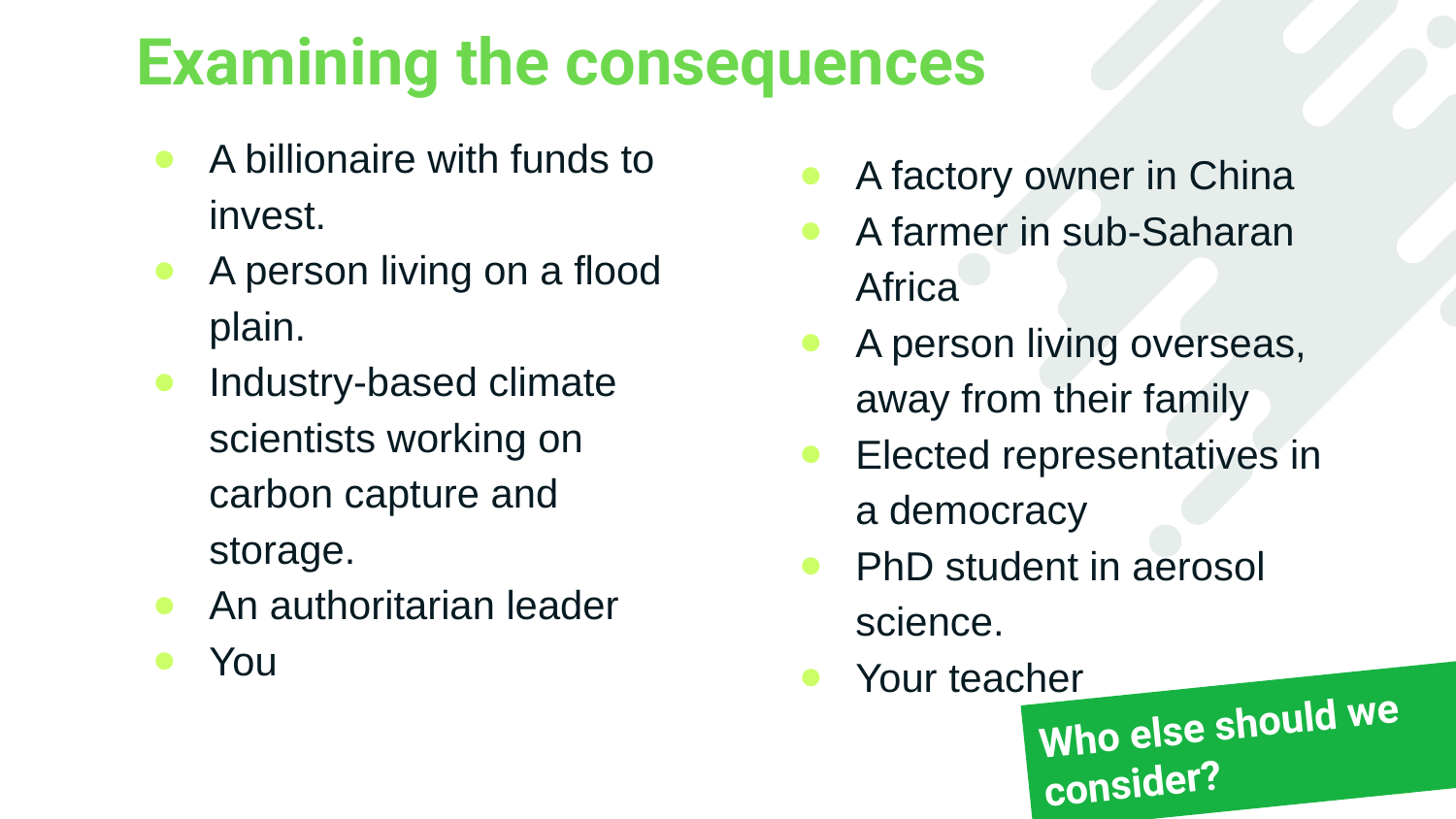

# Examining the consequences
A billionaire with funds to invest.
A person living on a flood plain.
Industry-based climate scientists working on carbon capture and storage.
An authoritarian leader
You
A factory owner in China
A farmer in sub-Saharan Africa
A person living overseas, away from their family
Elected representatives in a democracy
PhD student in aerosol science.
Your teacher

Who else should we consider?